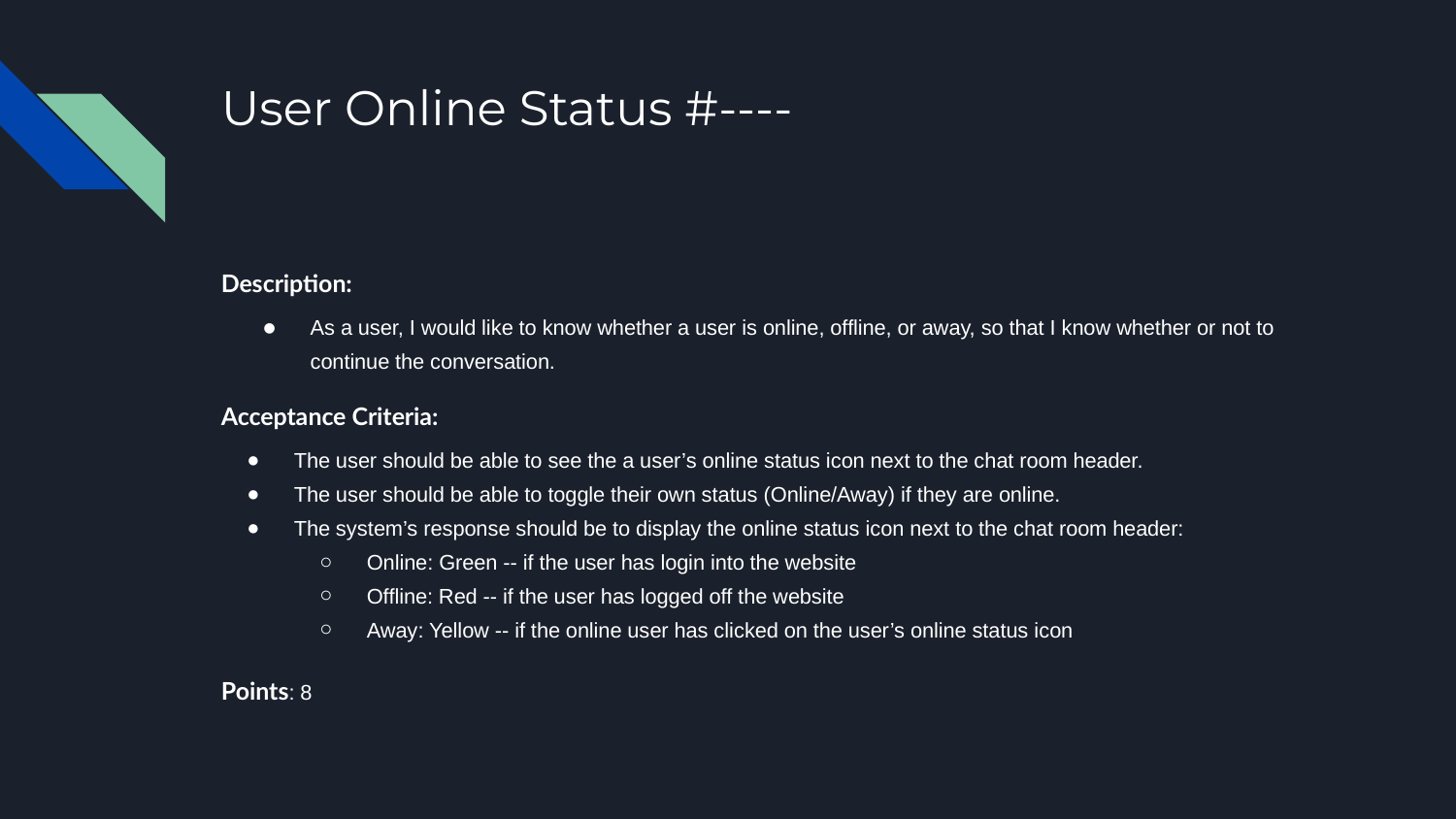

# User Online Status #----
Description:
As a user, I would like to know whether a user is online, offline, or away, so that I know whether or not to continue the conversation.
Acceptance Criteria:
The user should be able to see the a user’s online status icon next to the chat room header.
The user should be able to toggle their own status (Online/Away) if they are online.
The system’s response should be to display the online status icon next to the chat room header:
Online: Green -- if the user has login into the website
Offline: Red -- if the user has logged off the website
Away: Yellow -- if the online user has clicked on the user’s online status icon
Points: 8